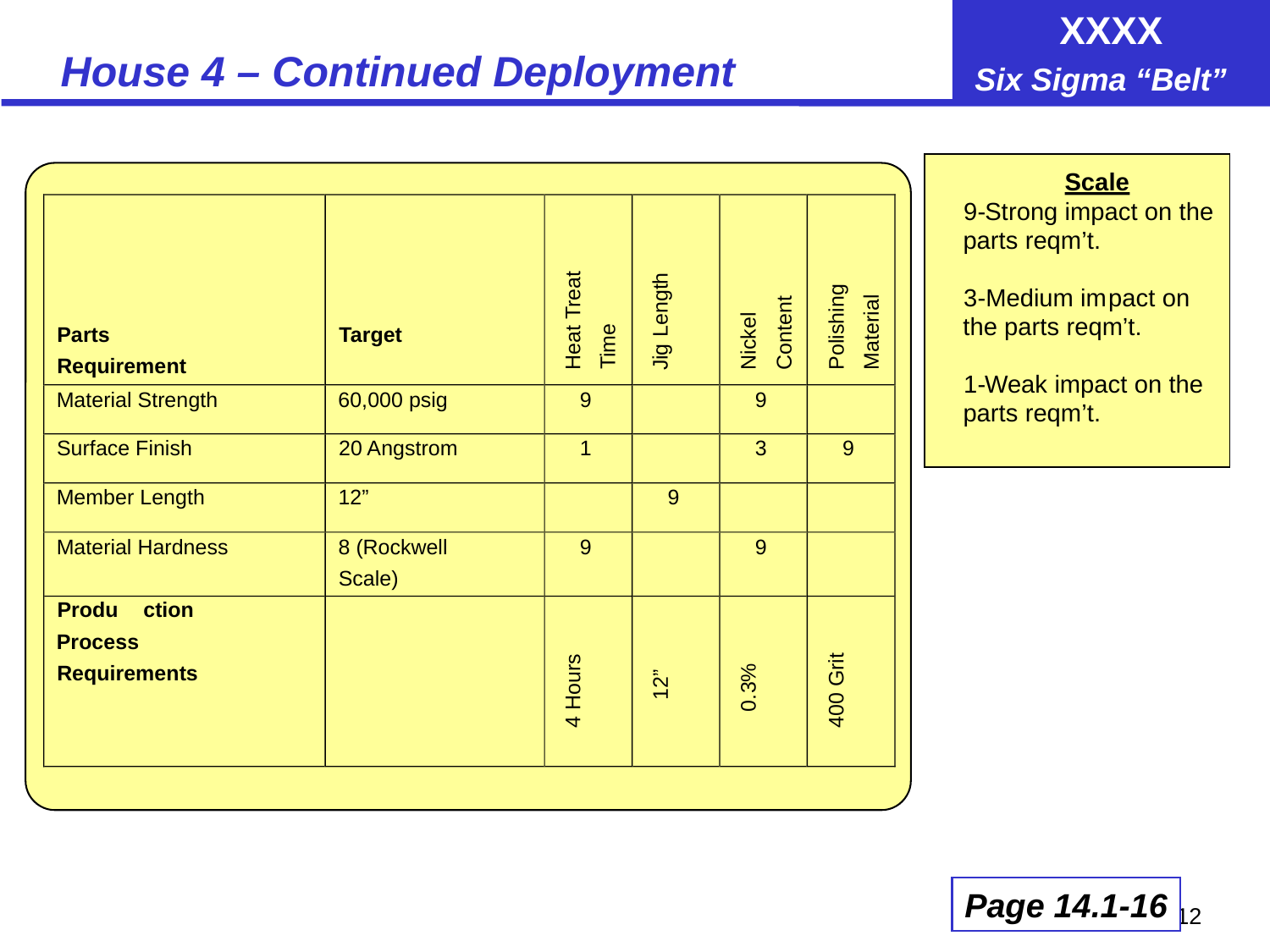

# House 4 – Continued Deployment

Scale

9
-
Strong impact on the
parts reqm’t.

3
-
Medium im
pact on
the parts reqm’t.

1
-
Weak impact on the
parts reqm’t.

Heat Treat
Jig Length
Polishing
Material
Parts
Target

Content
Nickel
Time
Requirement

Material Strength

60,000 psig

9

9

Surface Finish

20 Angstrom

1

3

9

Member Length

12”

9

Material Hardness

8 (Rockwell
9

9

Scale)

Produ
ction

Process

Requirements

12”
0.3%
400 Grit
4 Hours

Page 14.1-16